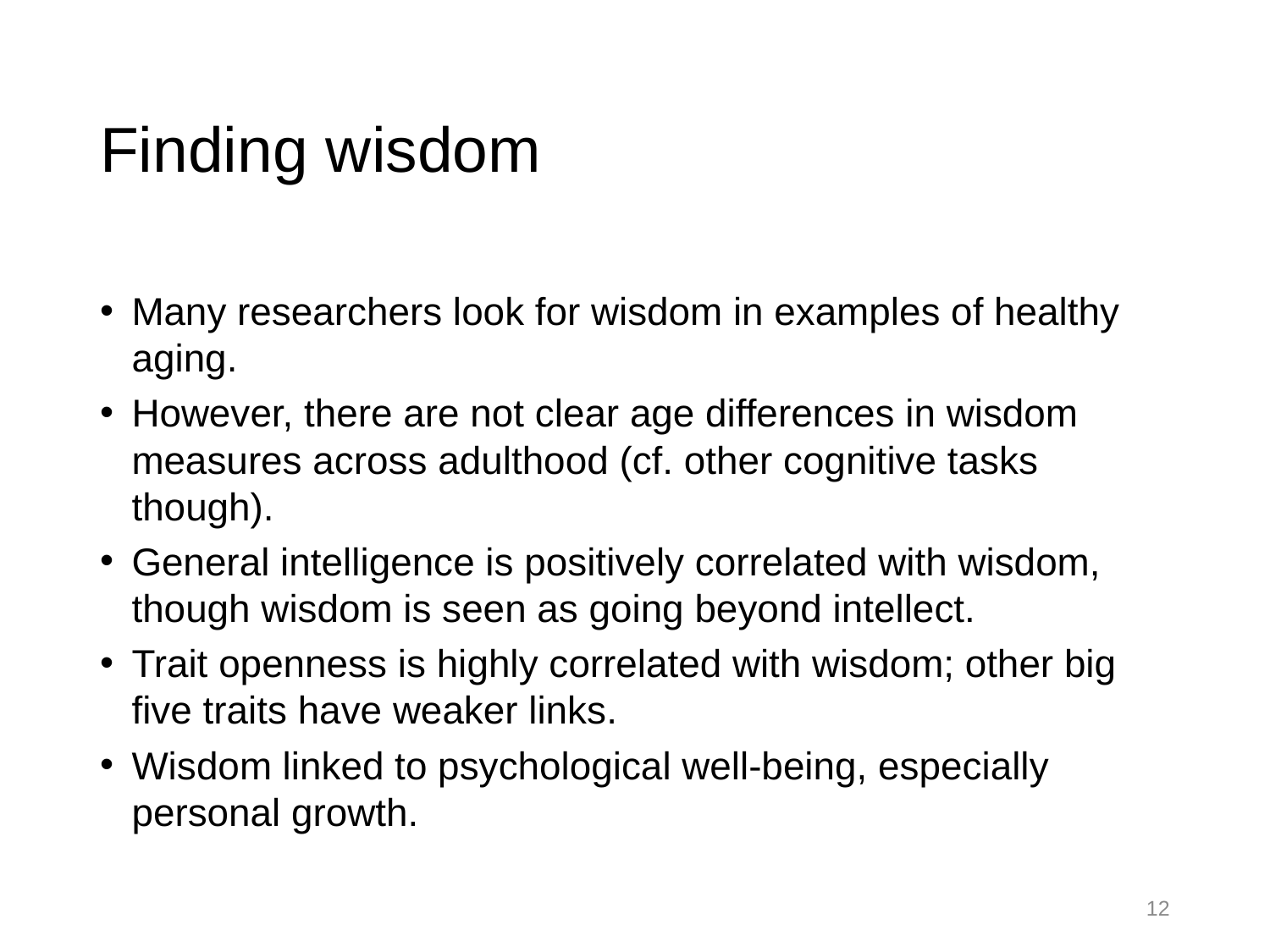

# Finding wisdom
Many researchers look for wisdom in examples of healthy aging.
However, there are not clear age differences in wisdom measures across adulthood (cf. other cognitive tasks though).
General intelligence is positively correlated with wisdom, though wisdom is seen as going beyond intellect.
Trait openness is highly correlated with wisdom; other big five traits have weaker links.
Wisdom linked to psychological well-being, especially personal growth.
12